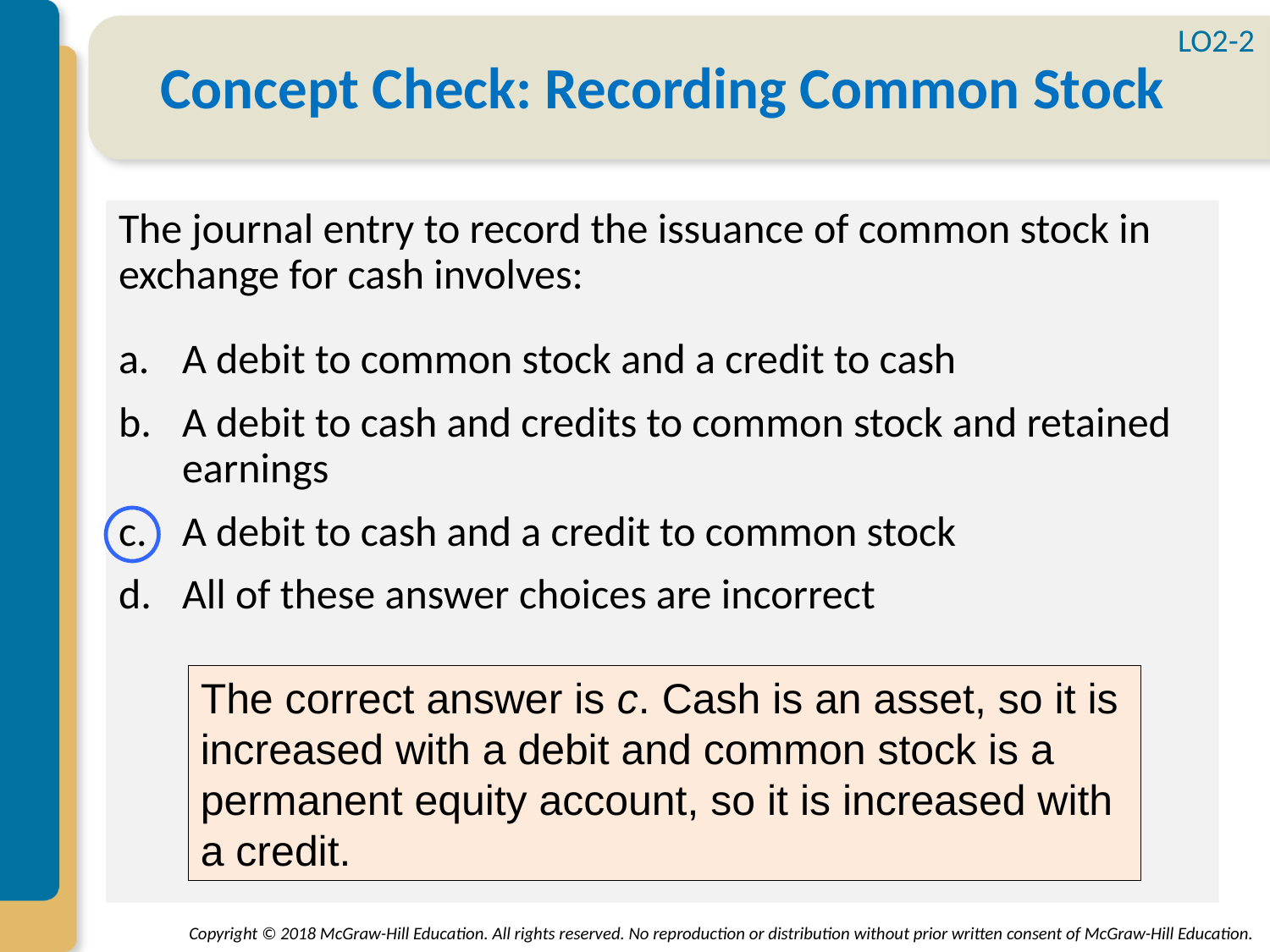

LO2-2
# Concept Check: Recording Common Stock
The journal entry to record the issuance of common stock in exchange for cash involves:
A debit to common stock and a credit to cash
A debit to cash and credits to common stock and retained earnings
A debit to cash and a credit to common stock
All of these answer choices are incorrect

The correct answer is c. Cash is an asset, so it is increased with a debit and common stock is a permanent equity account, so it is increased with a credit.